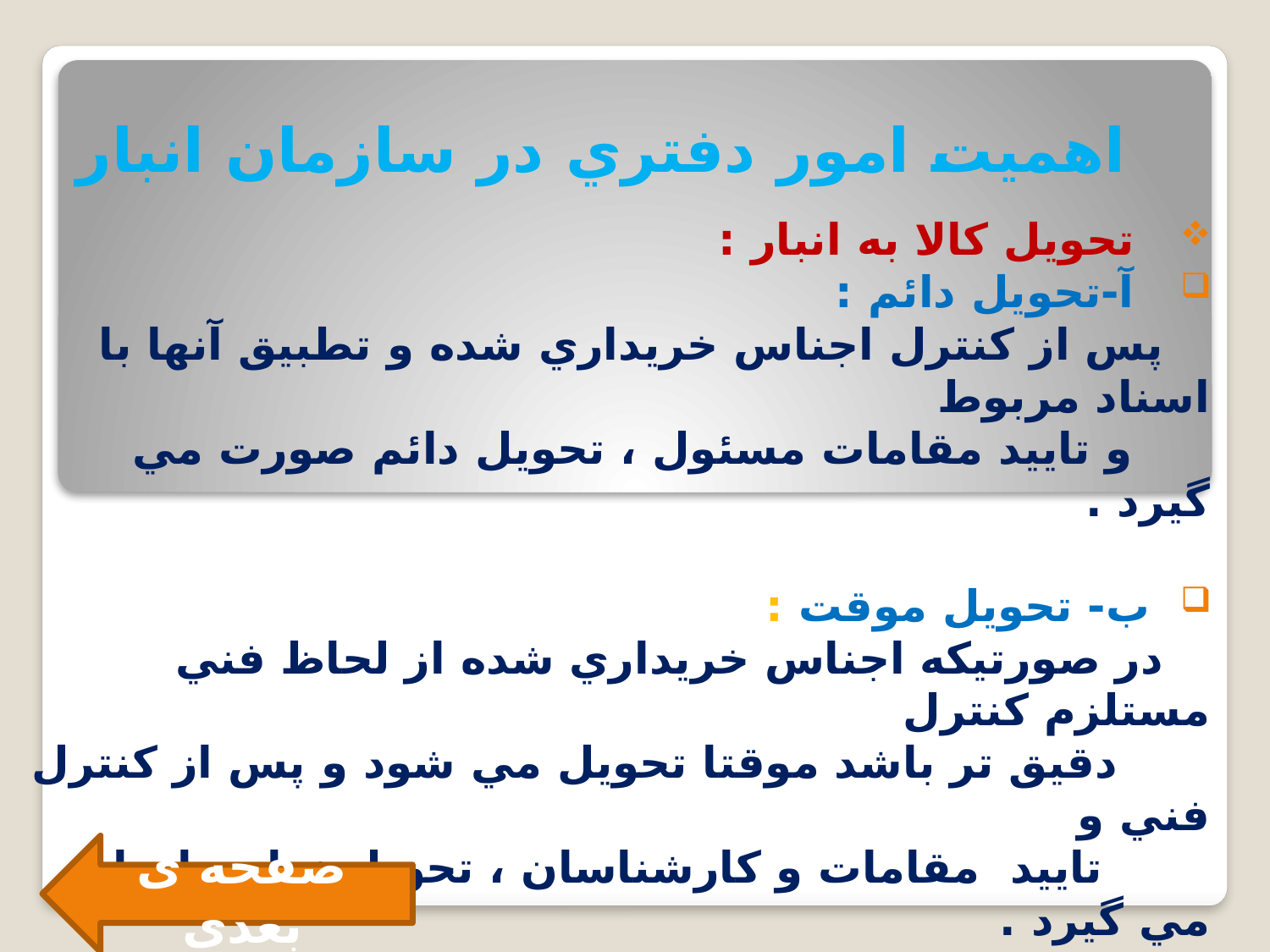

# اهميت امور دفتري در سازمان انبار
   تحويل كالا به انبار :
   آ-تحويل دائم :
   پس از كنترل اجناس خريداري شده و تطبيق آنها با اسناد مربوط
     و تاييد مقامات مسئول ، تحويل دائم صورت مي گيرد .

  ب- تحويل موقت :
   در صورتيكه اجناس خريداري شده از لحاظ فني مستلزم كنترل
      دقيق تر باشد موقتا تحويل مي شود و پس از كنترل فني و
       تاييد  مقامات و كارشناسان ، تحويل نهايي انجام مي گيرد .

صفحه ی بعدی